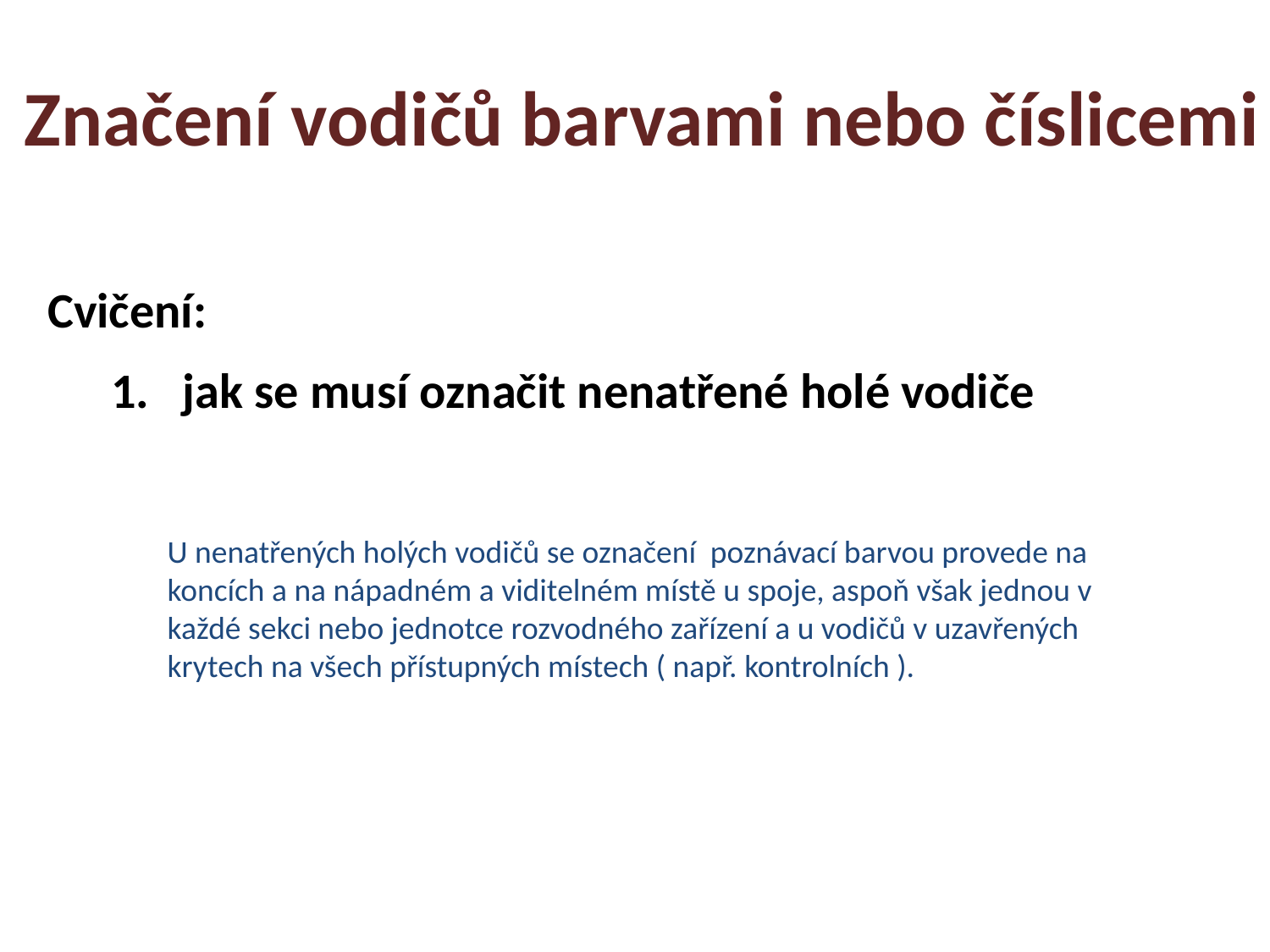

Značení vodičů barvami nebo číslicemi
Cvičení:
jak se musí označit nenatřené holé vodiče

U nenatřených holých vodičů se označení  poznávací barvou provede na koncích a na nápadném a viditelném místě u spoje, aspoň však jednou v každé sekci nebo jednotce rozvodného zařízení a u vodičů v uzavřených krytech na všech přístupných místech ( např. kontrolních ).